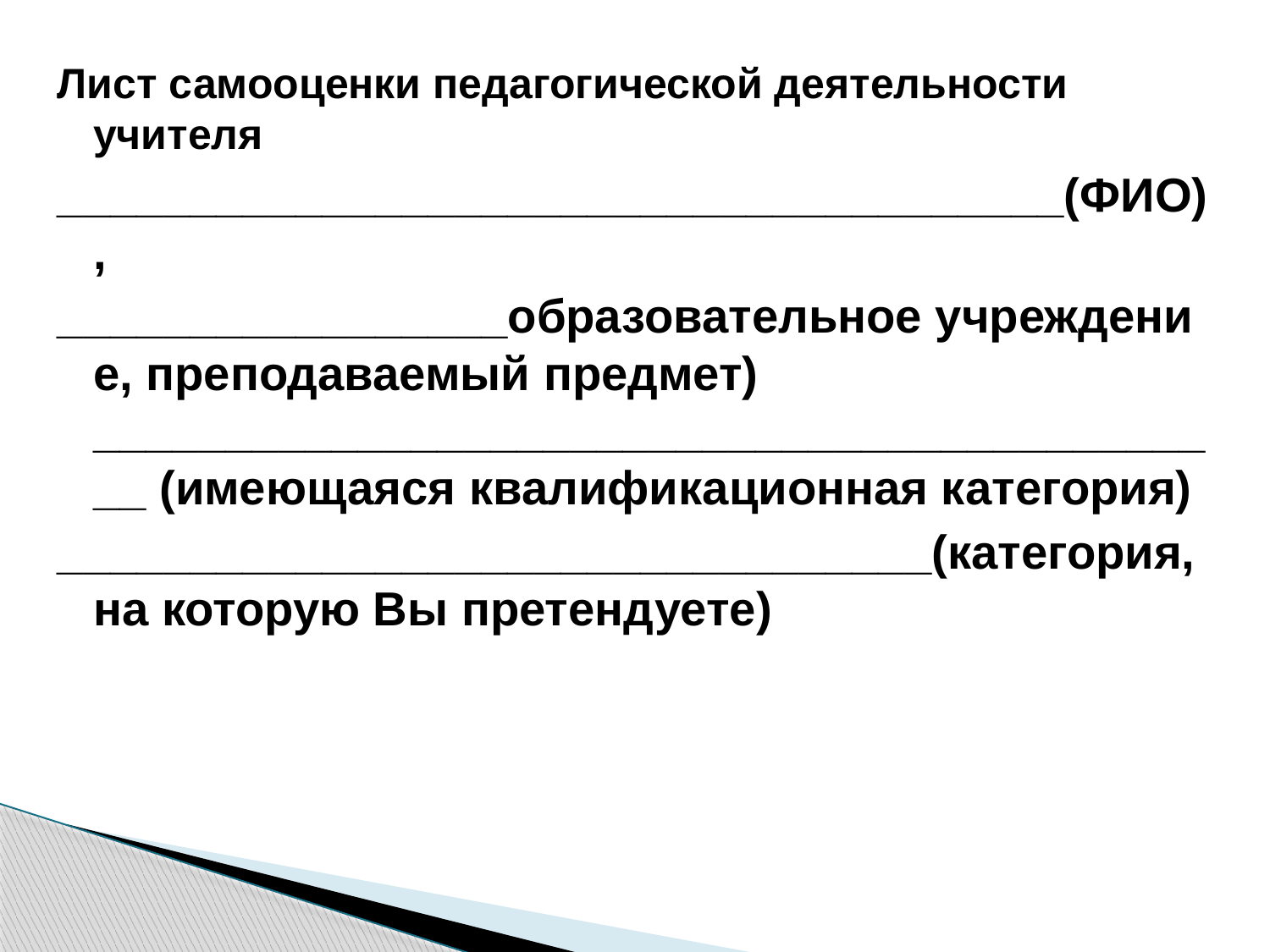

Лист самооценки педагогической деятельности учителя
______________________________________(ФИО),
_________________образовательное учреждение, преподаваемый предмет) ____________________________________________ (имеющаяся квалификационная категория)
_________________________________(категория, на которую Вы претендуете)